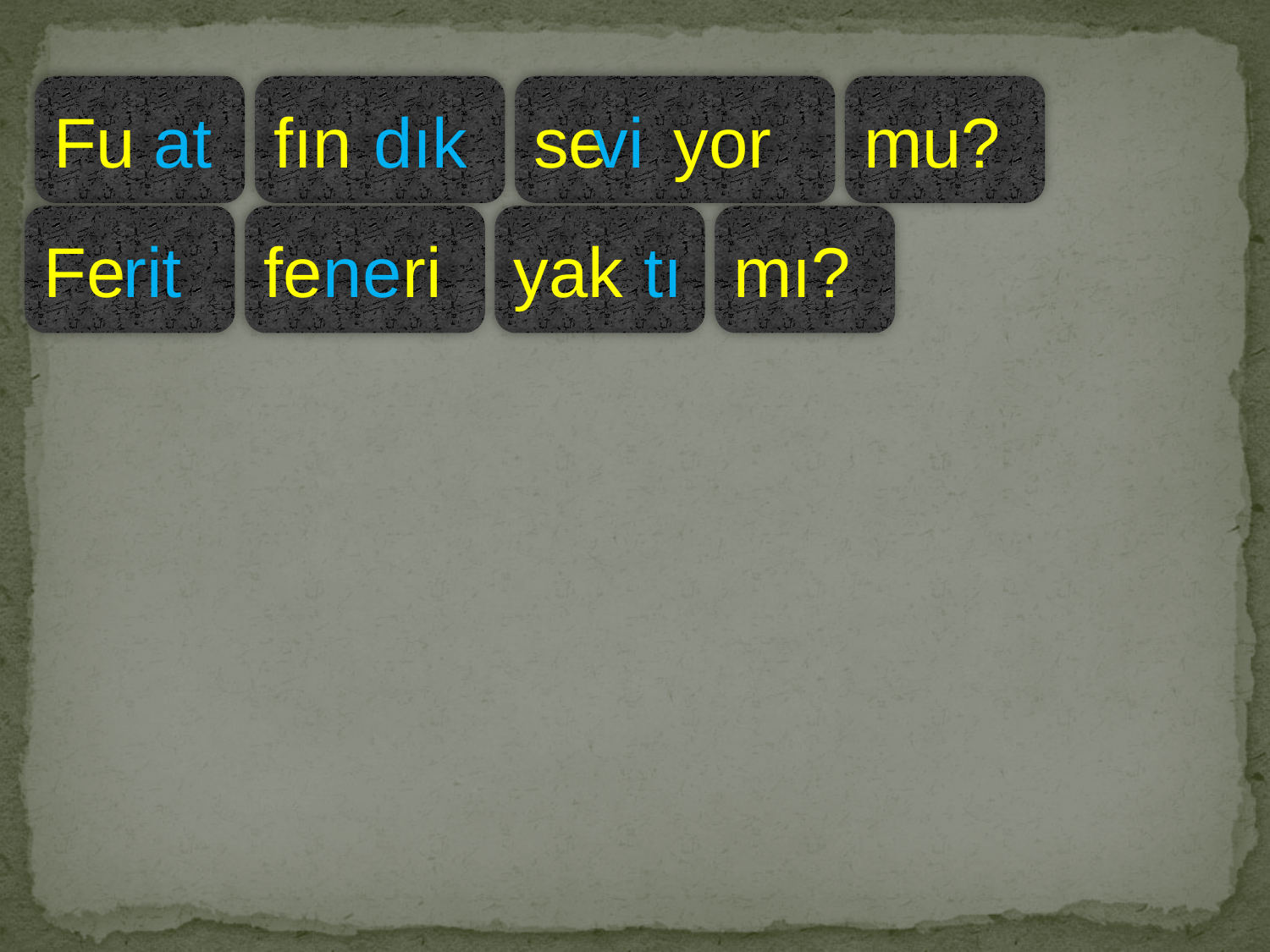

Fu
at
fın
dık
se
vi
yor
mu?
Fe
rit
fe
ne
ri
yak
tı
mı?